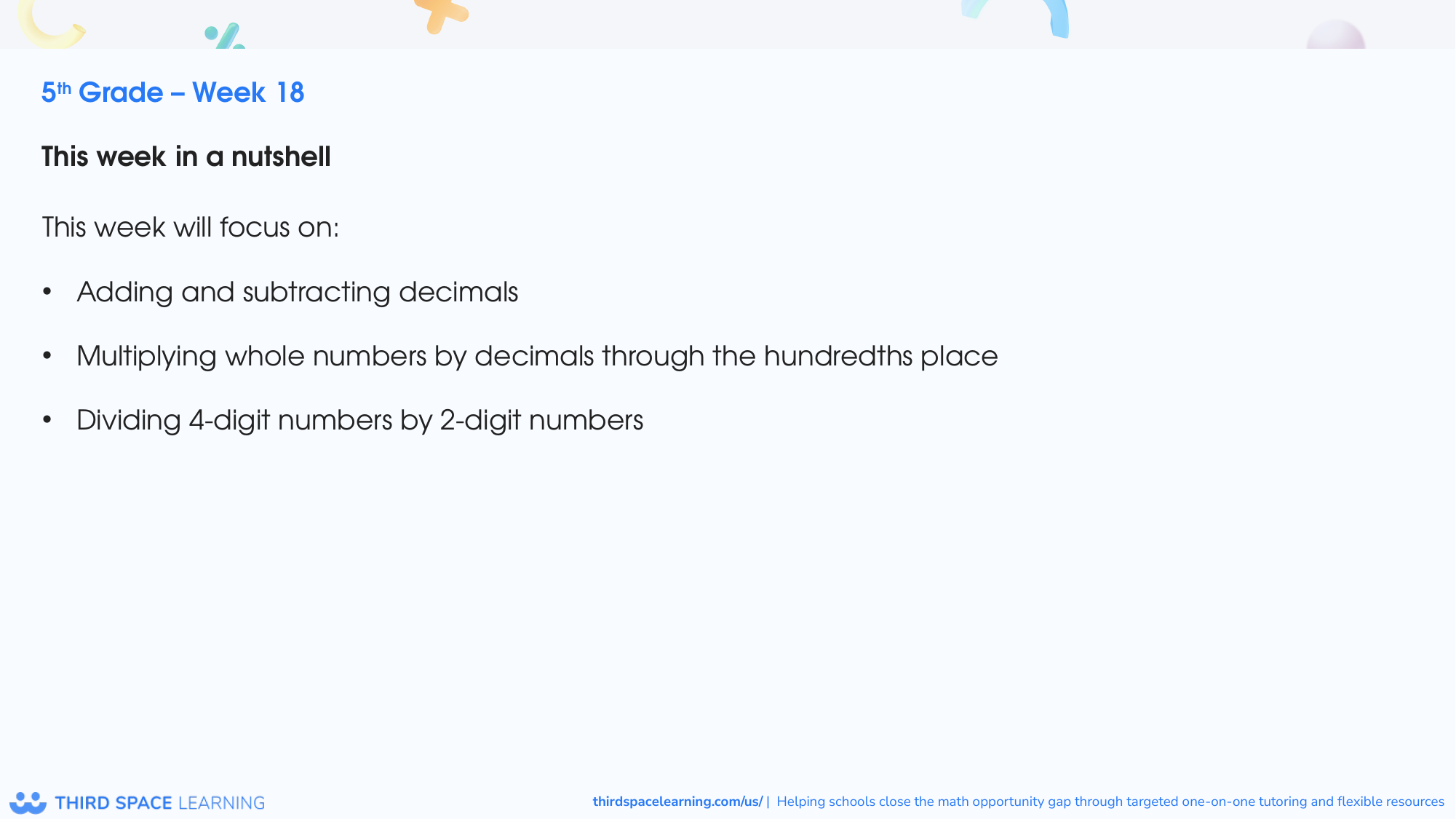

5th Grade – Week 18
This week in a nutshell
This week will focus on:
Adding and subtracting decimals
Multiplying whole numbers by decimals through the hundredths place
Dividing 4-digit numbers by 2-digit numbers